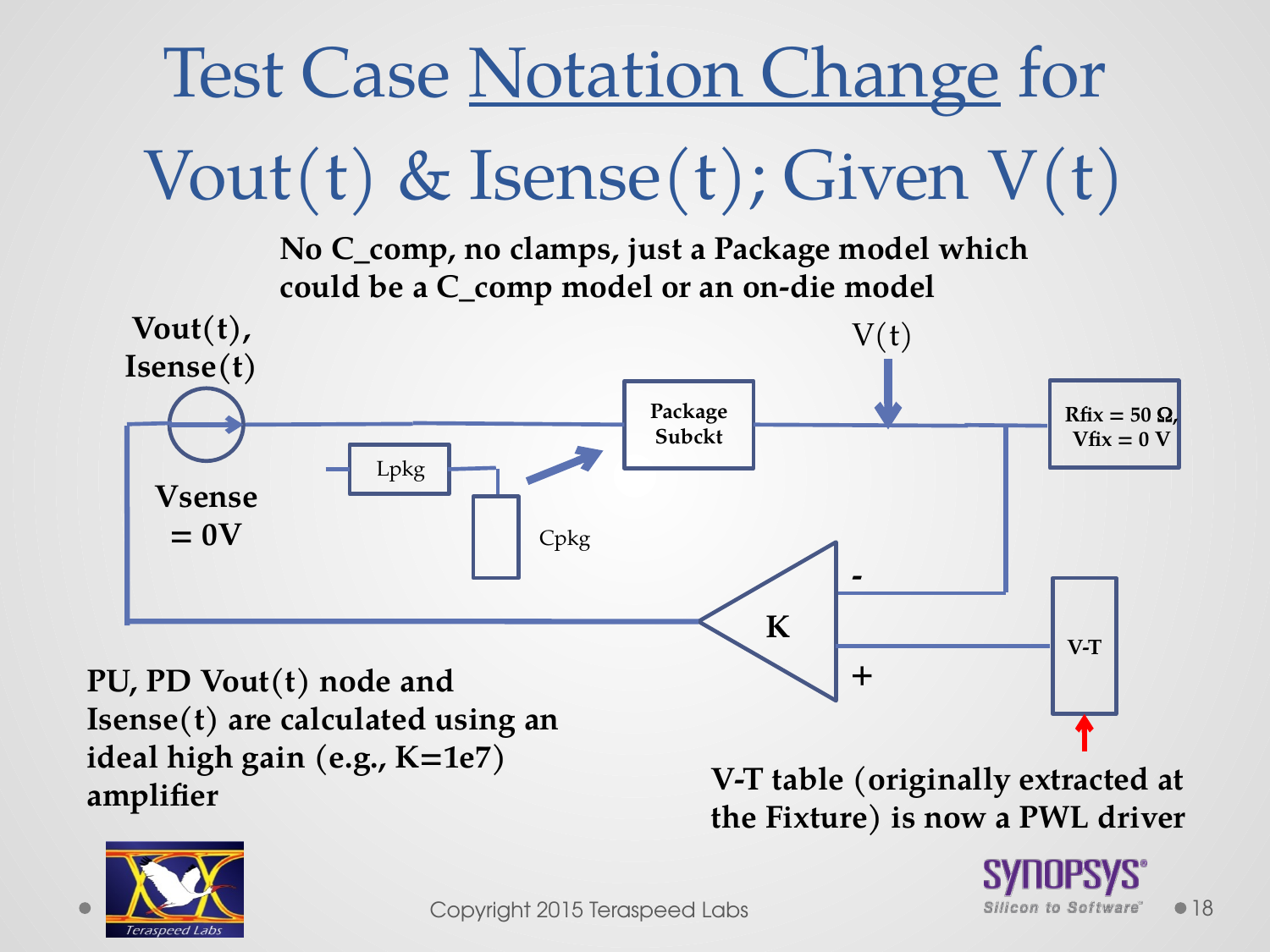

# Test Case Notation Change for Vout(t) & Isense(t); Given V(t)
No C_comp, no clamps, just a Package model which could be a C_comp model or an on-die model
Vout(t), Isense(t)
V(t)

Package Subckt
Rfix = 50 Ω, Vfix = 0 V

Lpkg
Vsense = 0V

Cpkg
-

K
V-T
+
PU, PD Vout(t) node and Isense(t) are calculated using an ideal high gain (e.g., K=1e7) amplifier
V-T table (originally extracted at the Fixture) is now a PWL driver
18
Copyright 2015 Teraspeed Labs